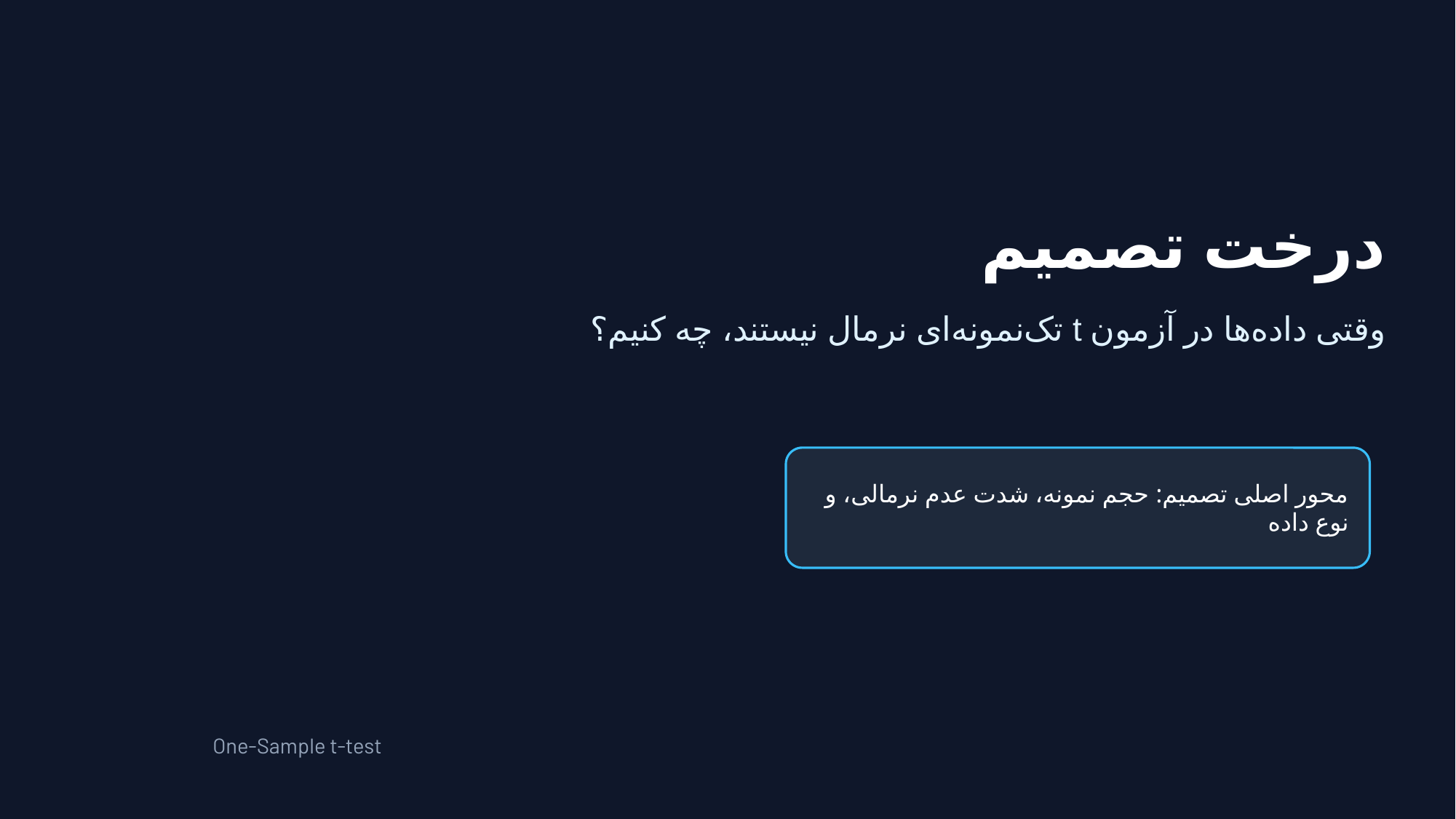

درخت تصمیم
وقتی داده‌ها در آزمون t تک‌نمونه‌ای نرمال نیستند، چه کنیم؟

محور اصلی تصمیم: حجم نمونه، شدت عدم نرمالی، و نوع داده
One-Sample t-test